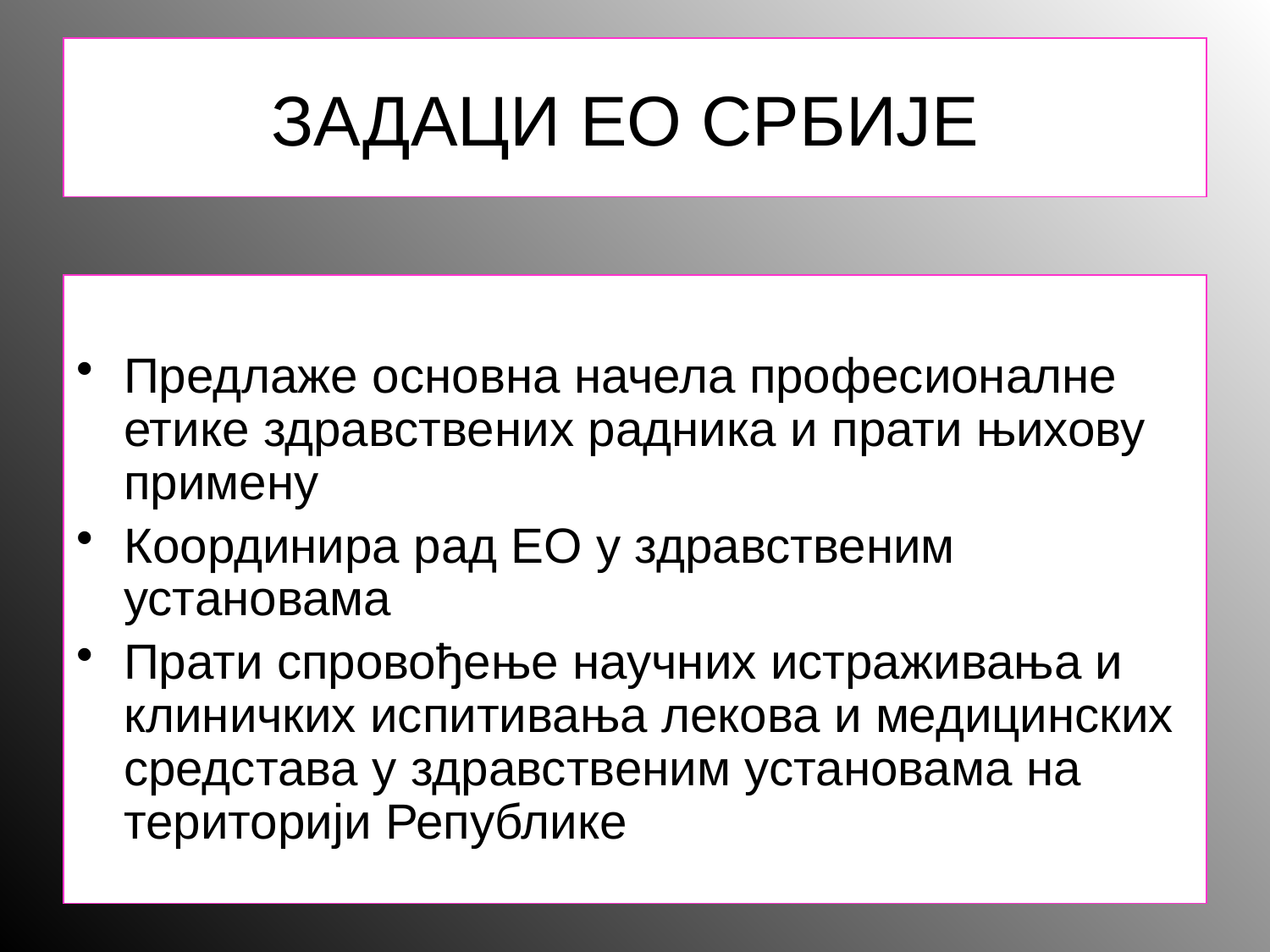

# ЗАДАЦИ ЕО СРБИЈЕ

Предлаже основна начела професионалне етике здравствених радника и прати њихову примену
Координира рад ЕО у здравственим установама
Прати спровођење научних истраживања и клиничких испитивања лекова и медицинских средстава у здравственим установама на територији Републике